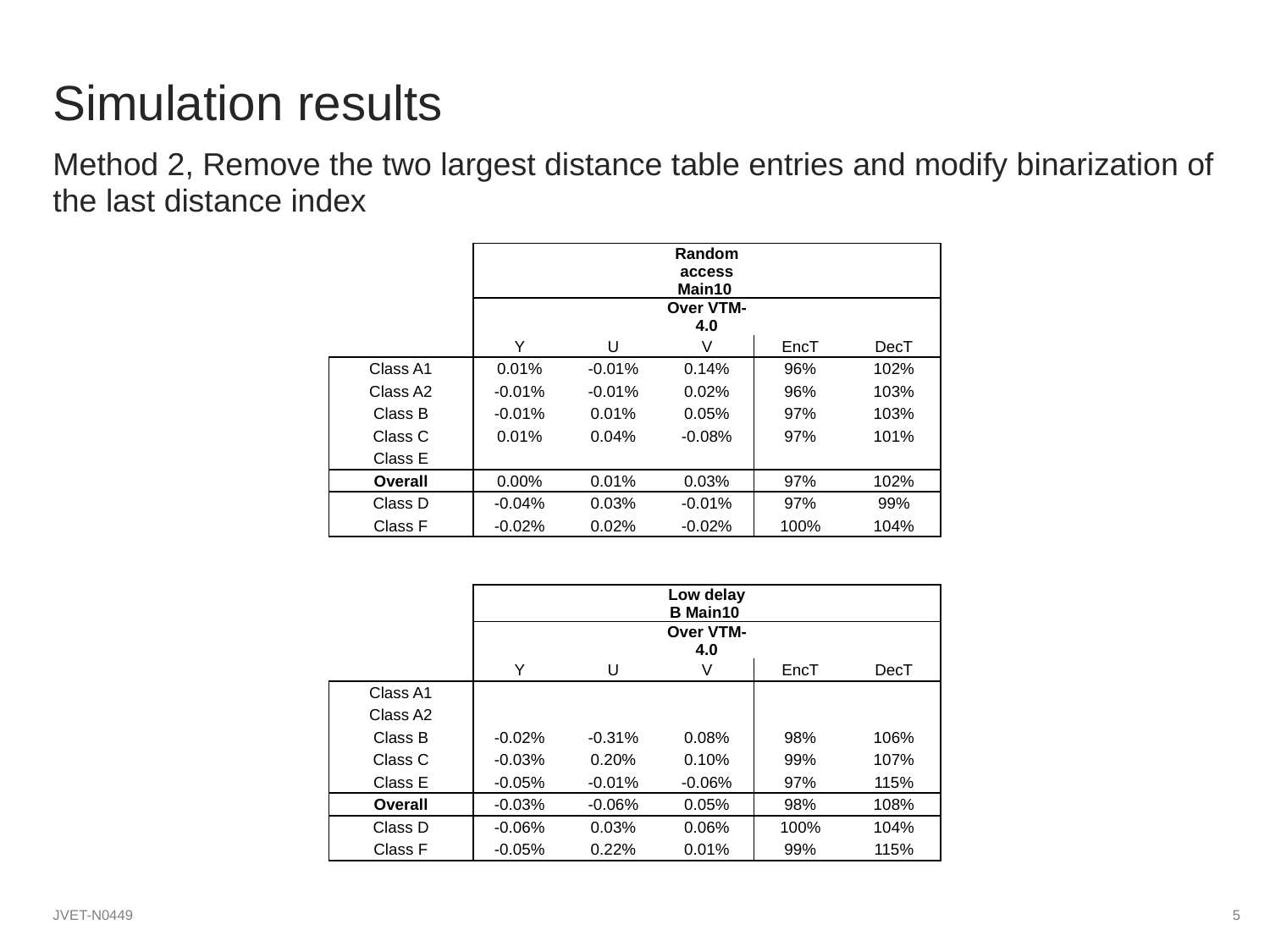

# Simulation results
Method 2, Remove the two largest distance table entries and modify binarization of the last distance index
|  |  |  | Random access Main10 |  |  |
| --- | --- | --- | --- | --- | --- |
|  |  |  | Over VTM-4.0 |  |  |
|  | Y | U | V | EncT | DecT |
| Class A1 | 0.01% | -0.01% | 0.14% | 96% | 102% |
| Class A2 | -0.01% | -0.01% | 0.02% | 96% | 103% |
| Class B | -0.01% | 0.01% | 0.05% | 97% | 103% |
| Class C | 0.01% | 0.04% | -0.08% | 97% | 101% |
| Class E |  |  |  |  |  |
| Overall | 0.00% | 0.01% | 0.03% | 97% | 102% |
| Class D | -0.04% | 0.03% | -0.01% | 97% | 99% |
| Class F | -0.02% | 0.02% | -0.02% | 100% | 104% |
|  |  |  | Low delay B Main10 |  |  |
| --- | --- | --- | --- | --- | --- |
|  |  |  | Over VTM-4.0 |  |  |
|  | Y | U | V | EncT | DecT |
| Class A1 |  |  |  |  |  |
| Class A2 |  |  |  |  |  |
| Class B | -0.02% | -0.31% | 0.08% | 98% | 106% |
| Class C | -0.03% | 0.20% | 0.10% | 99% | 107% |
| Class E | -0.05% | -0.01% | -0.06% | 97% | 115% |
| Overall | -0.03% | -0.06% | 0.05% | 98% | 108% |
| Class D | -0.06% | 0.03% | 0.06% | 100% | 104% |
| Class F | -0.05% | 0.22% | 0.01% | 99% | 115% |
JVET-N0449